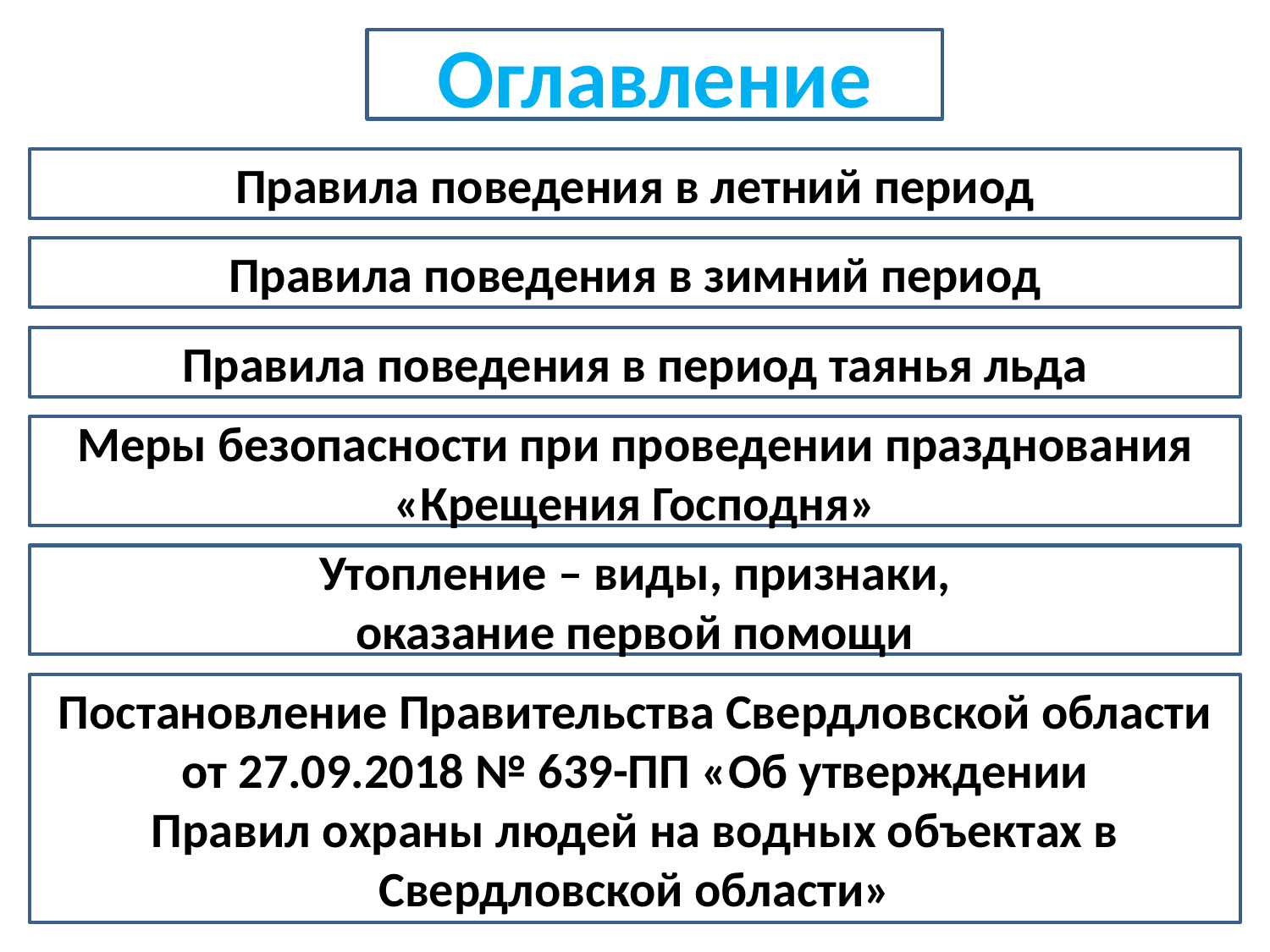

Оглавление
Правила поведения в летний период
Правила поведения в зимний период
Правила поведения в период таянья льда
Меры безопасности при проведении празднования «Крещения Господня»
Утопление – виды, признаки,
оказание первой помощи
Постановление Правительства Свердловской области от 27.09.2018 № 639-ПП «Об утверждении
Правил охраны людей на водных объектах в Свердловской области»